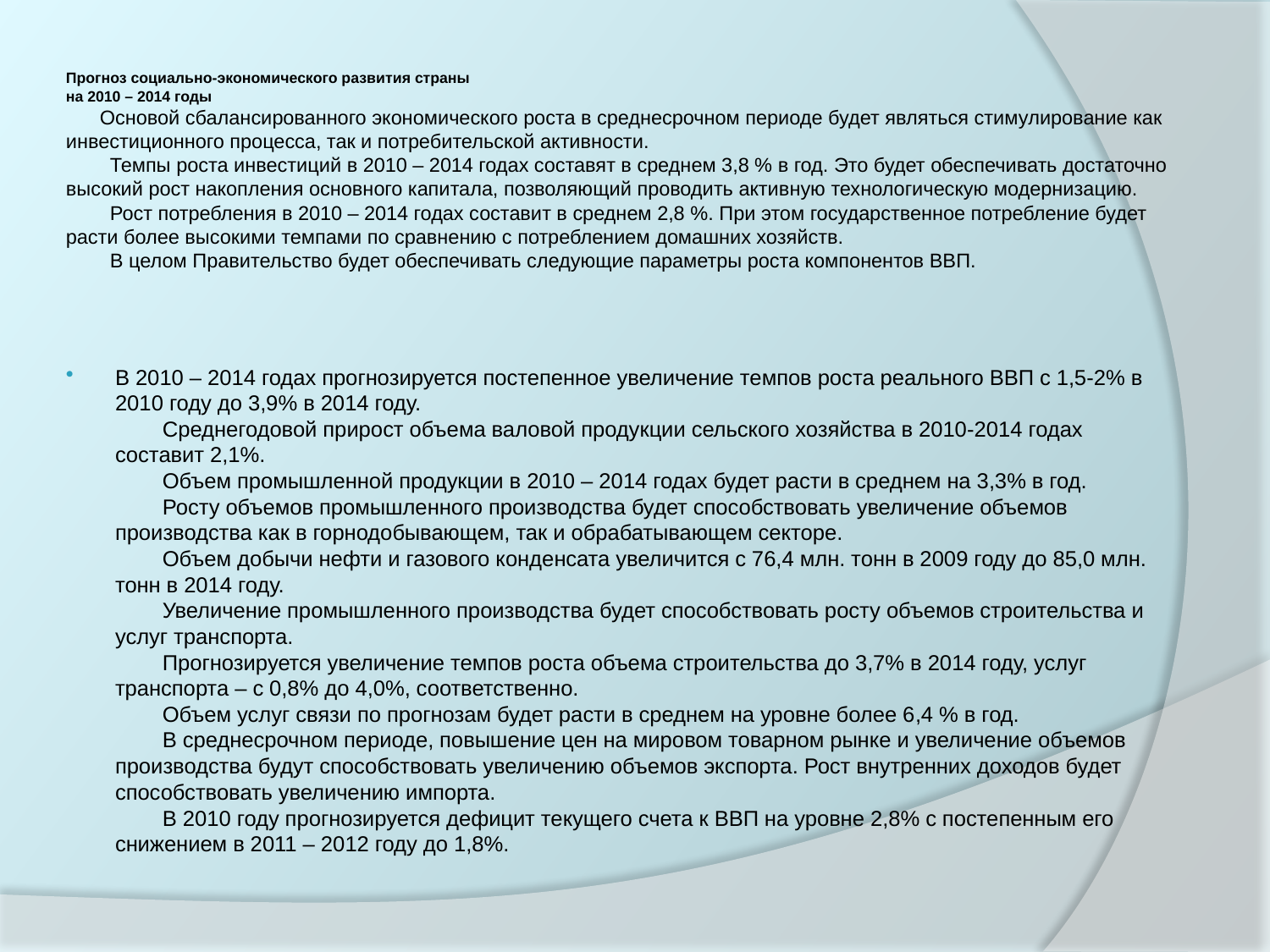

# Прогноз социально-экономического развития страны  на 2010 – 2014 годы         Основой сбалансированного экономического роста в среднесрочном периоде будет являться стимулирование как инвестиционного процесса, так и потребительской активности.          Темпы роста инвестиций в 2010 – 2014 годах составят в среднем 3,8 % в год. Это будет обеспечивать достаточно высокий рост накопления основного капитала, позволяющий проводить активную технологическую модернизацию.          Рост потребления в 2010 – 2014 годах составит в среднем 2,8 %. При этом государственное потребление будет расти более высокими темпами по сравнению с потреблением домашних хозяйств.          В целом Правительство будет обеспечивать следующие параметры роста компонентов ВВП.
В 2010 – 2014 годах прогнозируется постепенное увеличение темпов роста реального ВВП с 1,5-2% в 2010 году до 3,9% в 2014 году.
        Среднегодовой прирост объема валовой продукции сельского хозяйства в 2010-2014 годах составит 2,1%.
        Объем промышленной продукции в 2010 – 2014 годах будет расти в среднем на 3,3% в год.
        Росту объемов промышленного производства будет способствовать увеличение объемов производства как в горнодобывающем, так и обрабатывающем секторе.
        Объем добычи нефти и газового конденсата увеличится с 76,4 млн. тонн в 2009 году до 85,0 млн. тонн в 2014 году.
        Увеличение промышленного производства будет способствовать росту объемов строительства и услуг транспорта.
        Прогнозируется увеличение темпов роста объема строительства до 3,7% в 2014 году, услуг транспорта – с 0,8% до 4,0%, соответственно.
        Объем услуг связи по прогнозам будет расти в среднем на уровне более 6,4 % в год.
        В среднесрочном периоде, повышение цен на мировом товарном рынке и увеличение объемов производства будут способствовать увеличению объемов экспорта. Рост внутренних доходов будет способствовать увеличению импорта.
        В 2010 году прогнозируется дефицит текущего счета к ВВП на уровне 2,8% с постепенным его снижением в 2011 – 2012 году до 1,8%.